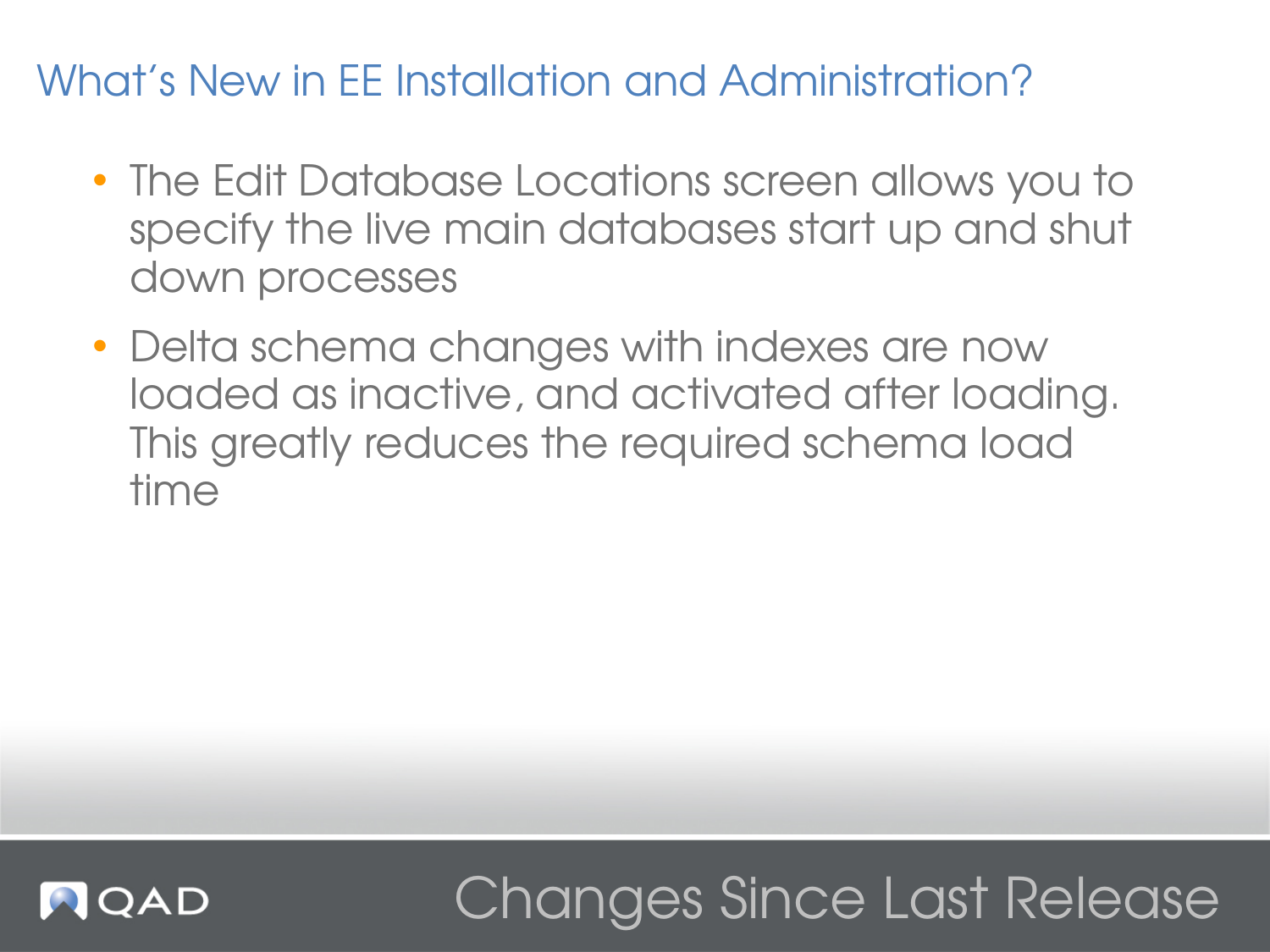

What’s New in EE Installation and Administration?
The Edit Database Locations screen allows you to specify the live main databases start up and shut down processes
Delta schema changes with indexes are now loaded as inactive, and activated after loading. This greatly reduces the required schema load time

# Changes Since Last Release